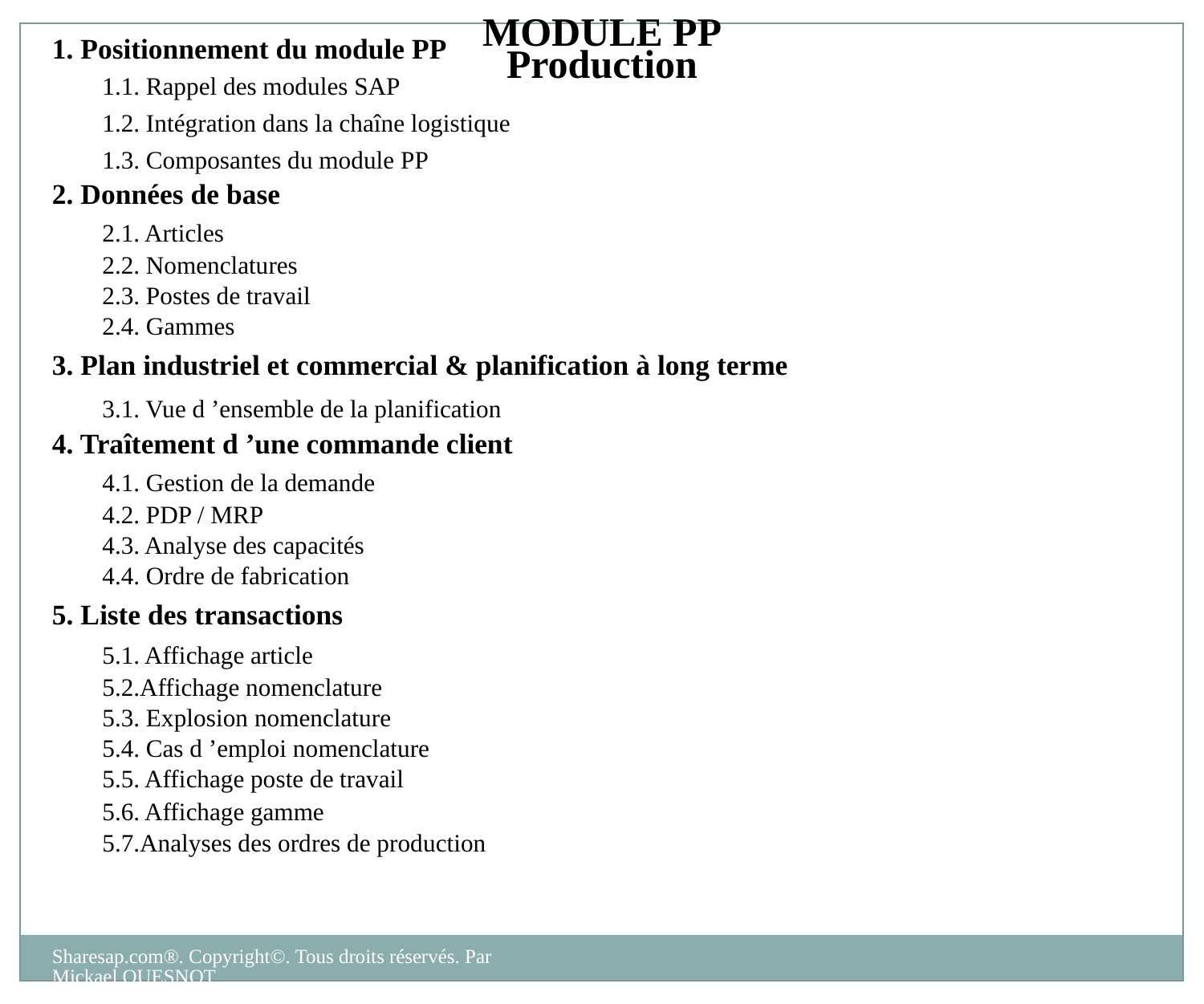

MODULE PP
Production
1. Positionnement du module PP
	1.1. Rappel des modules SAP
	1.2. Intégration dans la chaîne logistique
	1.3. Composantes du module PP
2. Données de base
	2.1. Articles
	2.2. Nomenclatures
	2.3. Postes de travail
	2.4. Gammes
3. Plan industriel et commercial & planification à long terme
	3.1. Vue d ’ensemble de la planification
4. Traîtement d ’une commande client
	4.1. Gestion de la demande
	4.2. PDP / MRP
	4.3. Analyse des capacités
	4.4. Ordre de fabrication
5. Liste des transactions
	5.1. Affichage article
	5.2.Affichage nomenclature
	5.3. Explosion nomenclature
	5.4. Cas d ’emploi nomenclature
	5.5. Affichage poste de travail
	5.6. Affichage gamme
	5.7.Analyses des ordres de production

Sharesap.com®. Copyright©. Tous droits réservés. Par Mickael QUESNOT